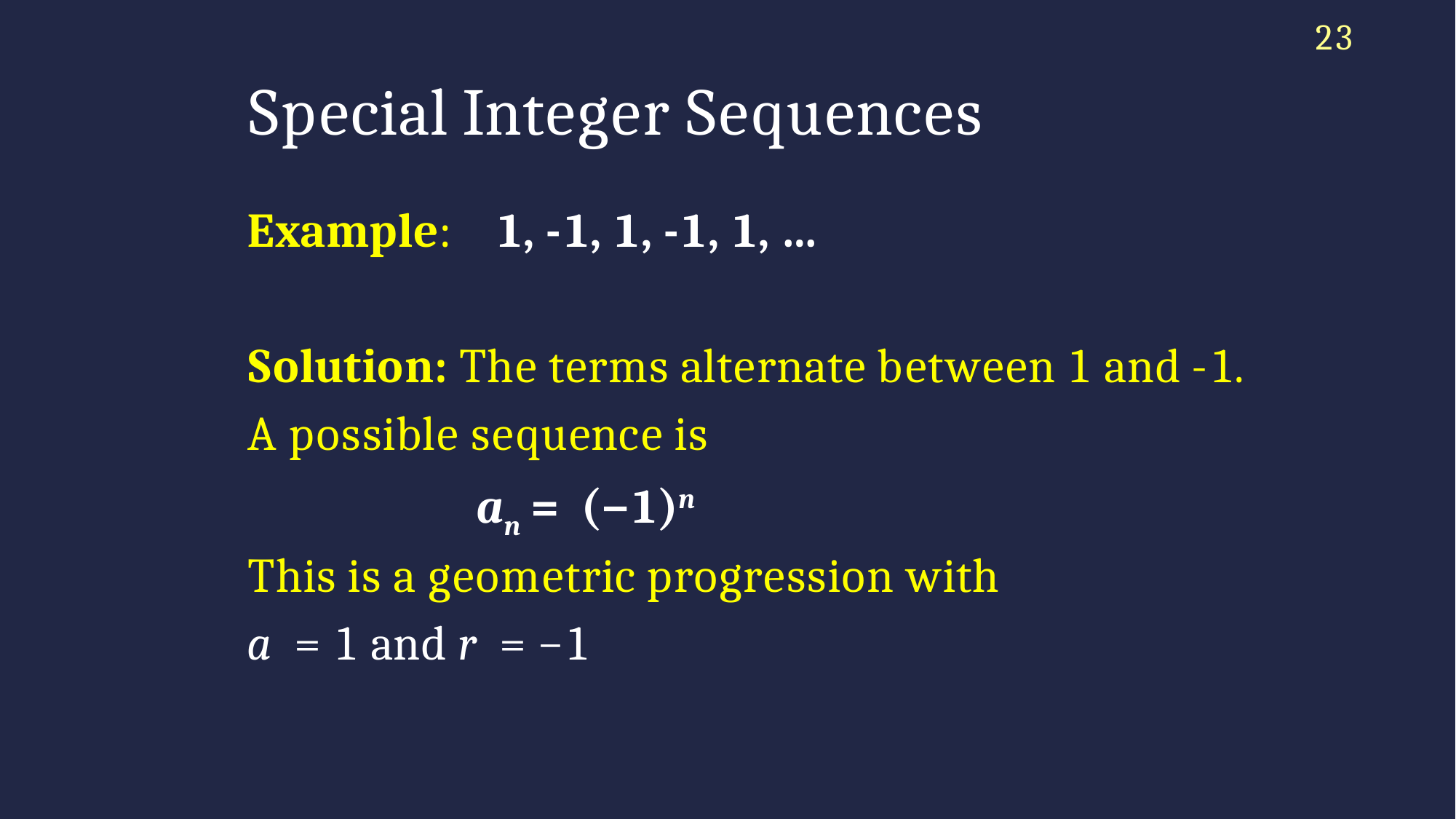

23
# Special Integer Sequences
Example:    1, -1, 1, -1, 1, …

Solution: The terms alternate between 1 and -1.
A possible sequence is
		 an =  (−1)n
This is a geometric progression with
a  = 1 and r  = −1